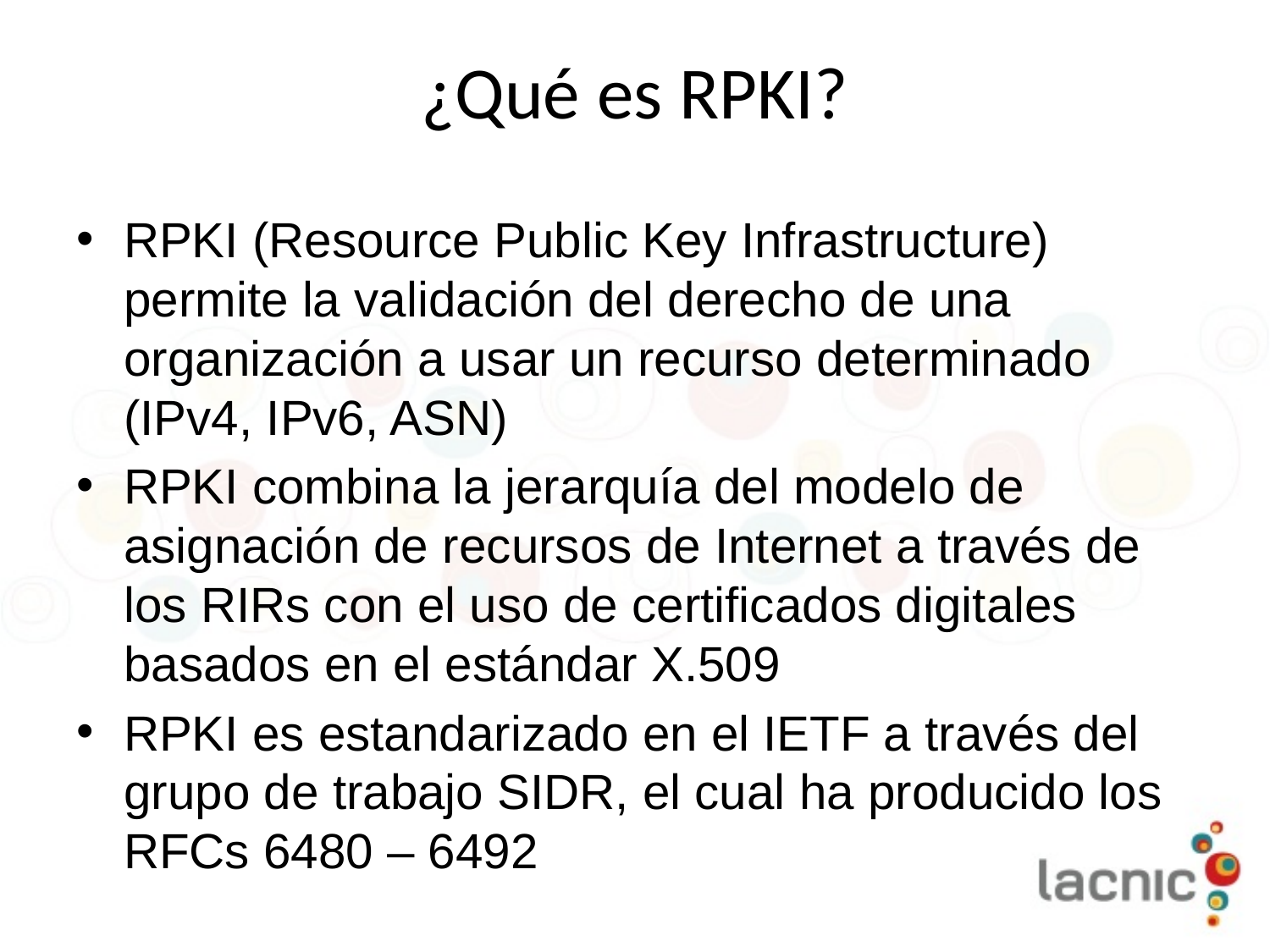

# ¿Qué es RPKI?
RPKI (Resource Public Key Infrastructure) permite la validación del derecho de una organización a usar un recurso determinado (IPv4, IPv6, ASN)
RPKI combina la jerarquía del modelo de asignación de recursos de Internet a través de los RIRs con el uso de certificados digitales basados en el estándar X.509
RPKI es estandarizado en el IETF a través del grupo de trabajo SIDR, el cual ha producido los RFCs 6480 – 6492